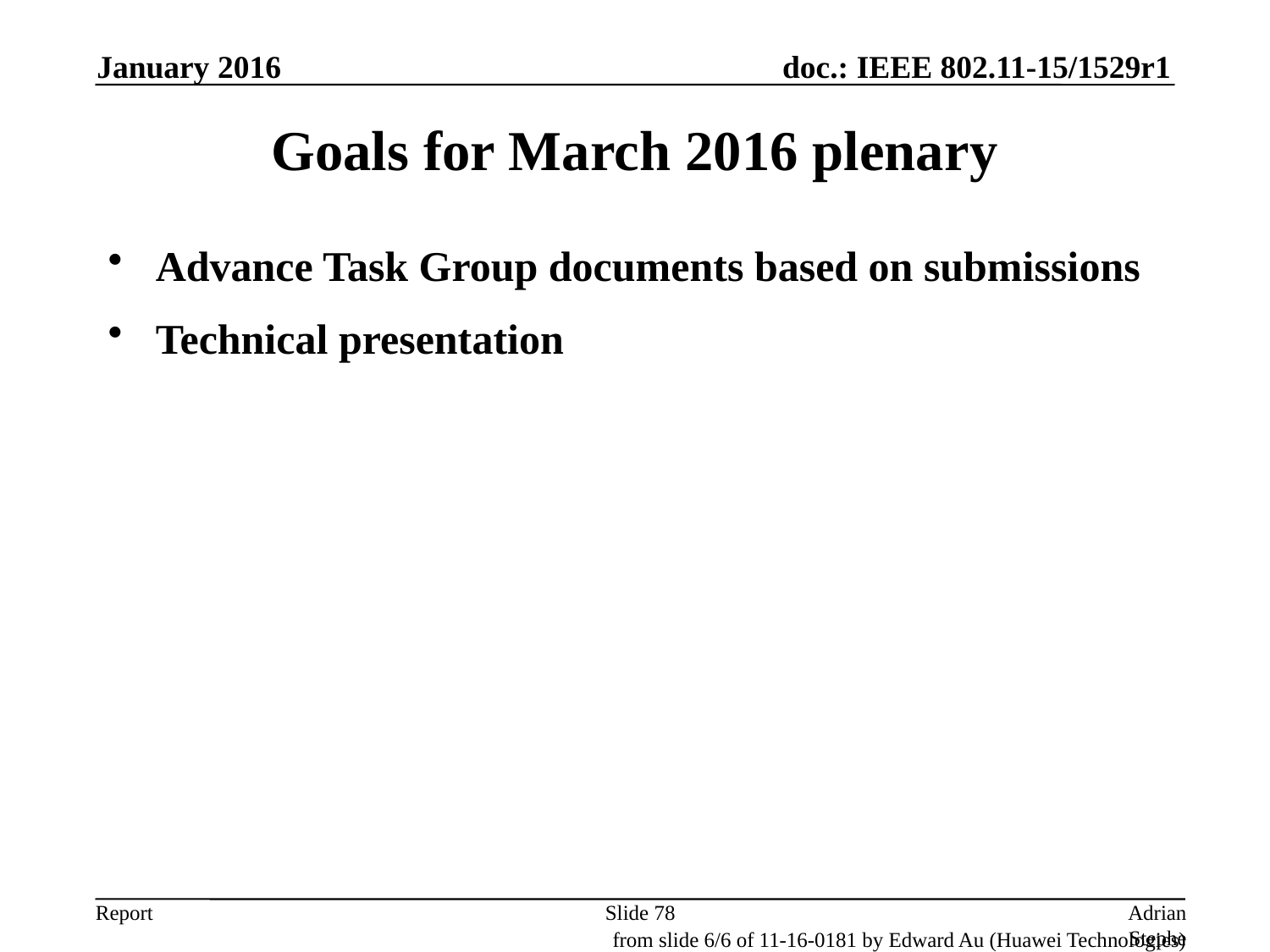

January 2016
Goals for March 2016 plenary
Advance Task Group documents based on submissions
Technical presentation

Slide 78
Adrian Stephens, Intel Corporation
from slide 6/6 of 11-16-0181 by Edward Au (Huawei Technologies)